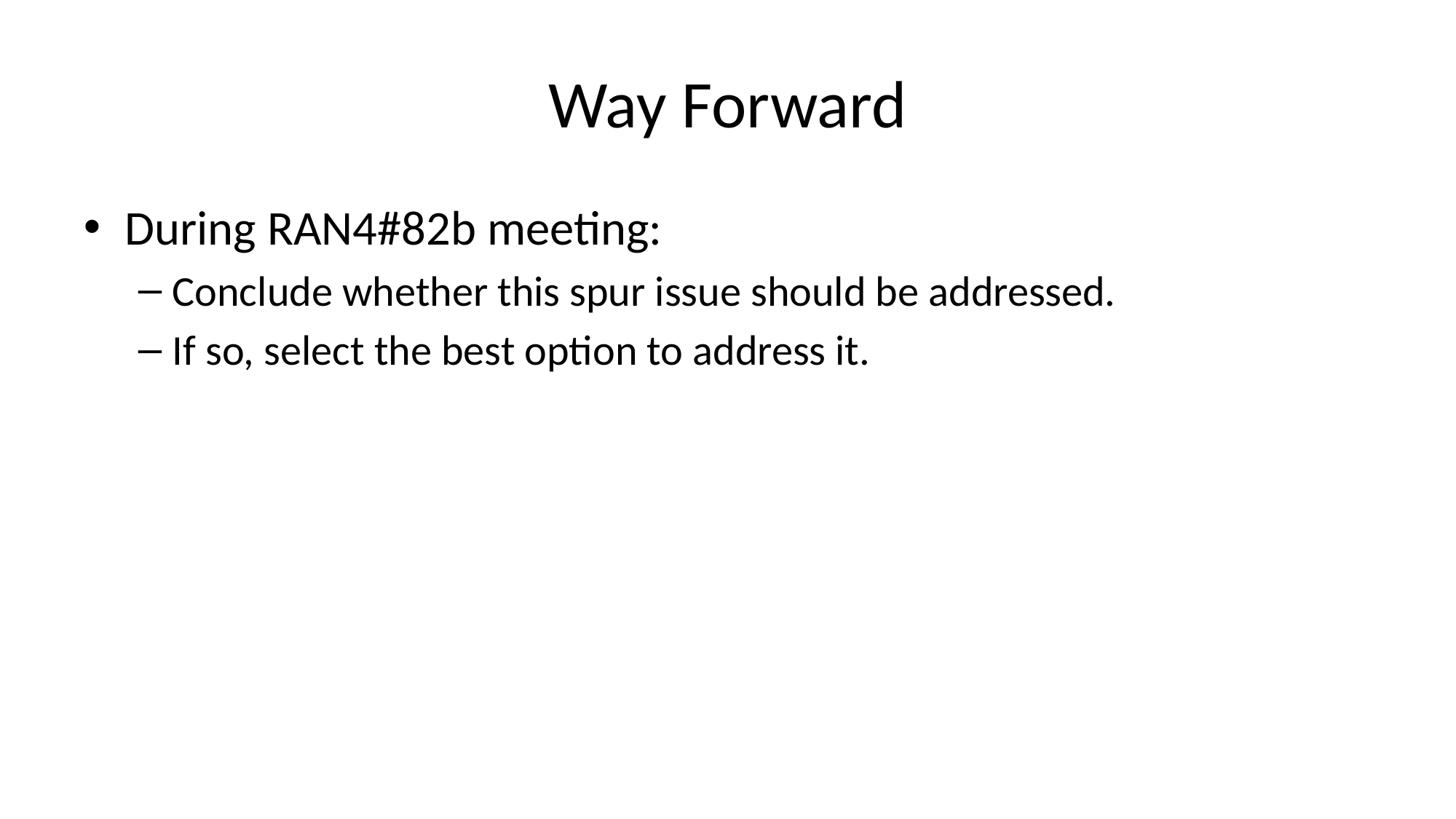

# Way Forward
During RAN4#82b meeting:
Conclude whether this spur issue should be addressed.
If so, select the best option to address it.